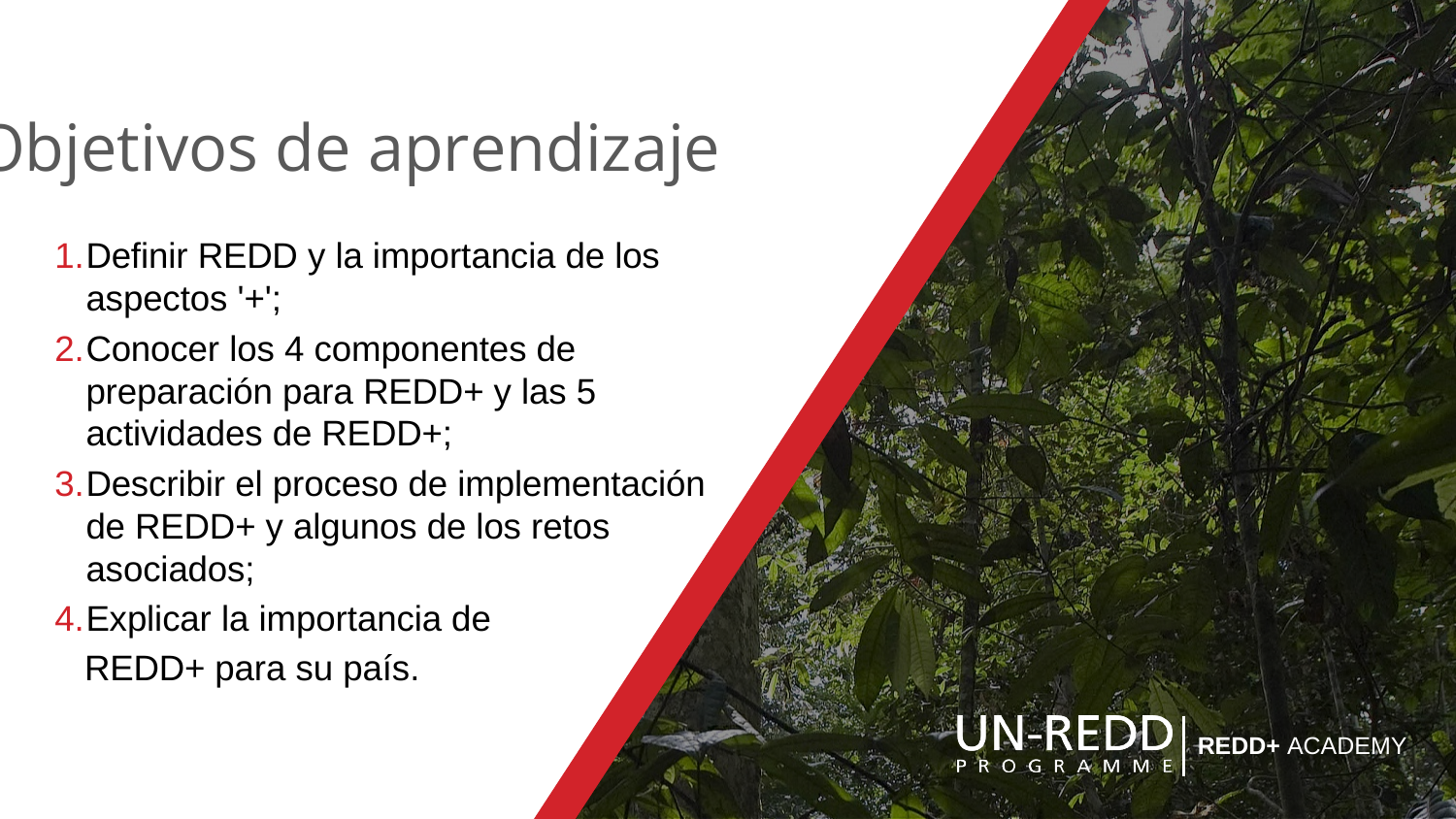

Definir REDD y la importancia de los aspectos '+';
Conocer los 4 componentes de preparación para REDD+ y las 5 actividades de REDD+;
Describir el proceso de implementación de REDD+ y algunos de los retos asociados;
Explicar la importancia de
   REDD+ para su país.